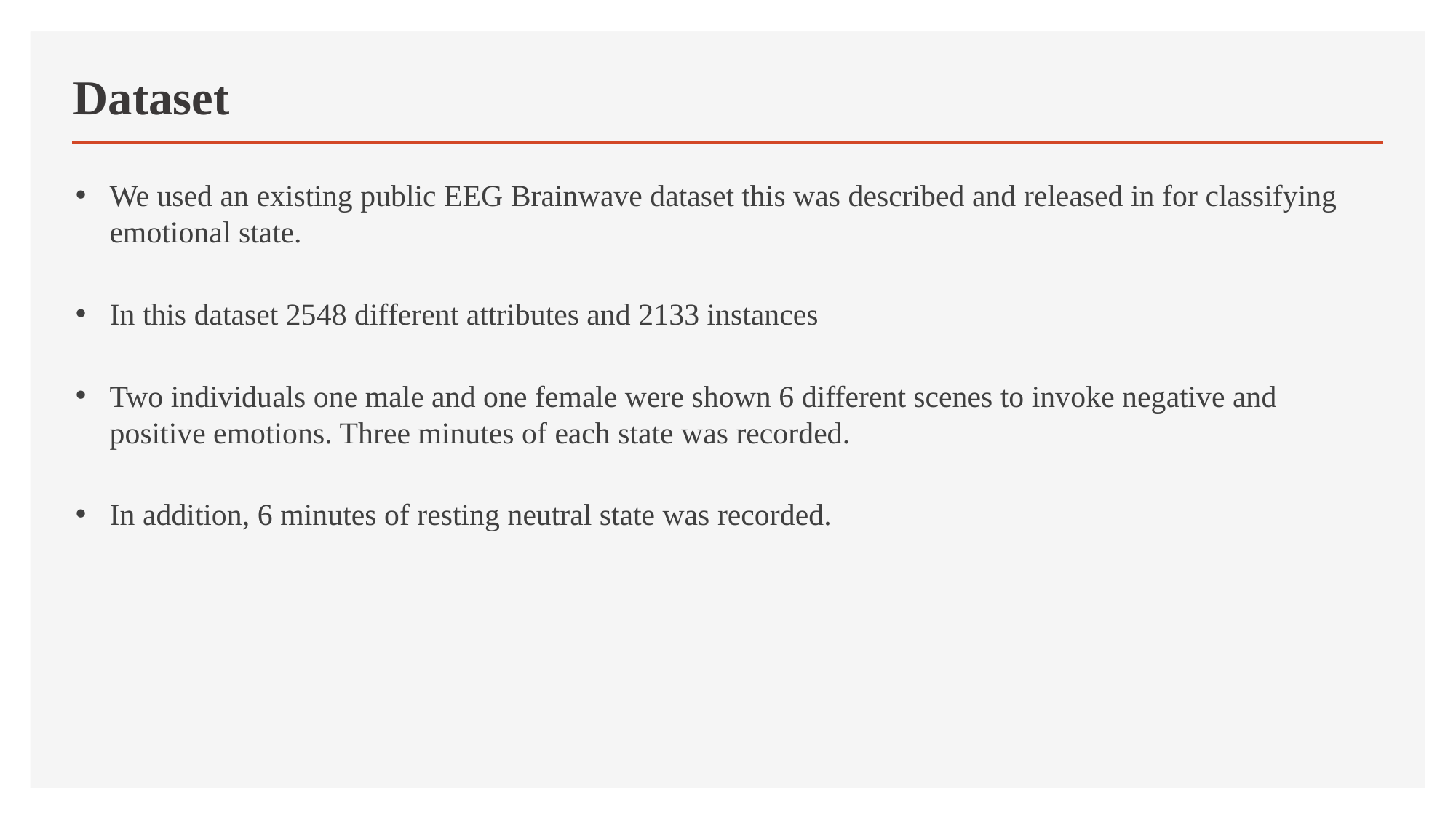

# Dataset
We used an existing public EEG Brainwave dataset this was described and released in for classifying emotional state.
In this dataset 2548 different attributes and 2133 instances
Two individuals one male and one female were shown 6 different scenes to invoke negative and positive emotions. Three minutes of each state was recorded.
In addition, 6 minutes of resting neutral state was recorded.